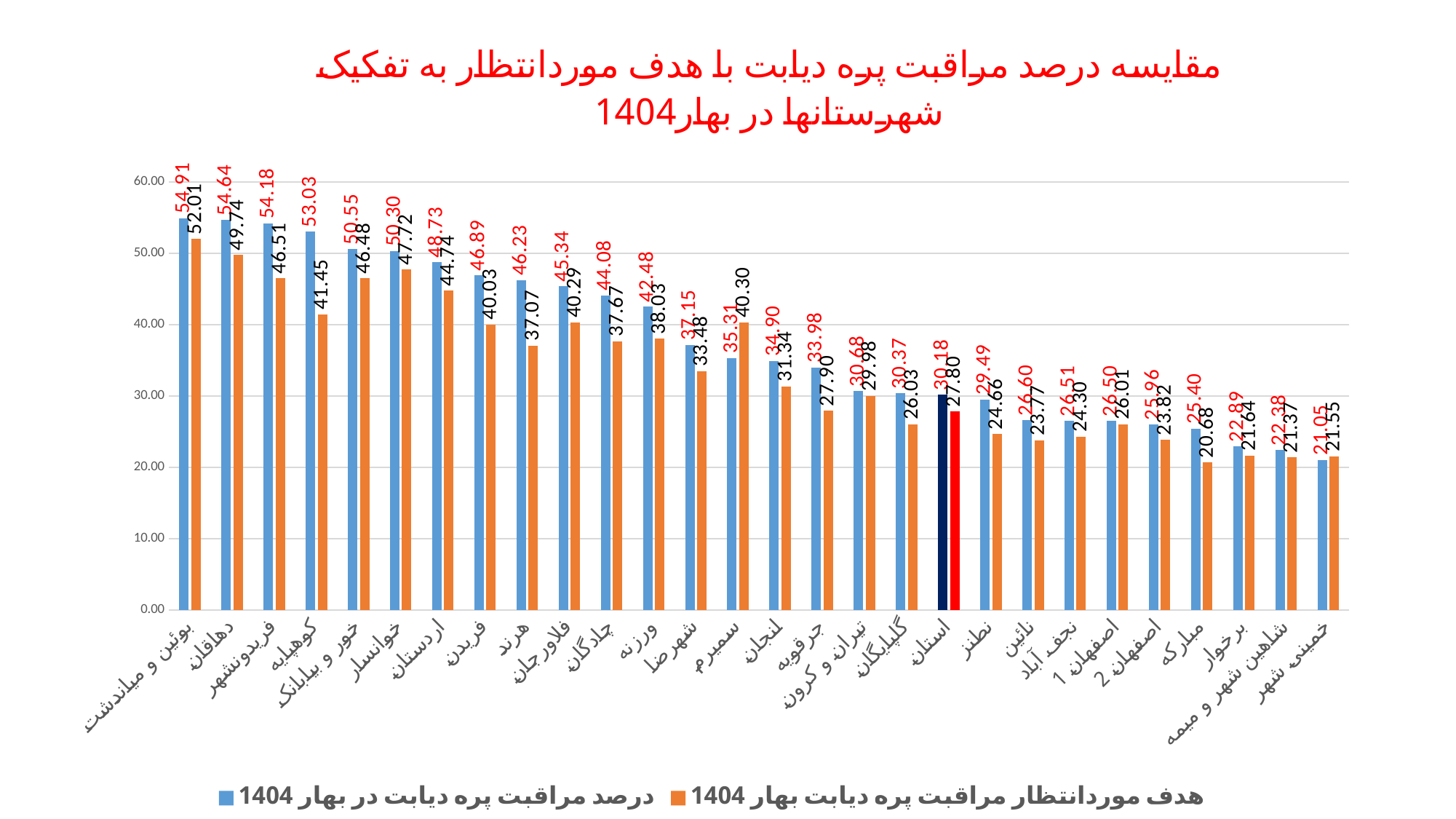

### Chart: مقایسه درصد مراقبت پره دیابت با هدف موردانتظار به تفکیک شهرستانها در بهار1404

| Category | درصد مراقبت پره دیابت در بهار 1404 | هدف موردانتظار مراقبت پره دیابت بهار 1404 |
|---|---|---|
| بوئین و میاندشت | 54.90848585690515 | 52.01 |
| دهاقان | 54.63917525773196 | 49.74 |
| فریدونشهر | 54.182590233545646 | 46.51 |
| کوهپایه | 53.02564102564102 | 41.45 |
| خور و بیابانک | 50.55329062317997 | 46.48 |
| خوانسار | 50.29904306220095 | 47.72 |
| اردستان | 48.732394366197184 | 44.74 |
| فریدن | 46.88581314878893 | 40.03 |
| هرند | 46.226912928759894 | 37.07 |
| فلاورجان | 45.337368887961176 | 40.290000000000006 |
| چادگان | 44.079794079794084 | 37.67 |
| ورزنه | 42.47887323943662 | 38.03 |
| شهرضا | 37.1473792011917 | 33.480000000000004 |
| سمیرم | 35.310236836954395 | 40.3 |
| لنجان | 34.902774743281626 | 31.34 |
| جرقویه | 33.98464759246336 | 27.9 |
| تیران و کرون | 30.679156908665107 | 29.979999999999997 |
| گلپایگان | 30.368429166024356 | 26.03 |
| استان | 30.17818100886323 | 27.8 |
| نطنز | 29.493087557603687 | 24.66 |
| نائین | 26.60270388137811 | 23.77 |
| نجف آباد | 26.5073329712113 | 24.3 |
| اصفهان 1 | 26.497386707251135 | 26.01 |
| اصفهان 2 | 25.95662356175542 | 23.82 |
| مبارکه | 25.40357660705655 | 20.68 |
| برخوار | 22.888962765957448 | 21.64 |
| شاهین شهر و میمه | 22.38169385958974 | 21.37 |
| خمینی شهر | 21.04579792256846 | 21.55 |